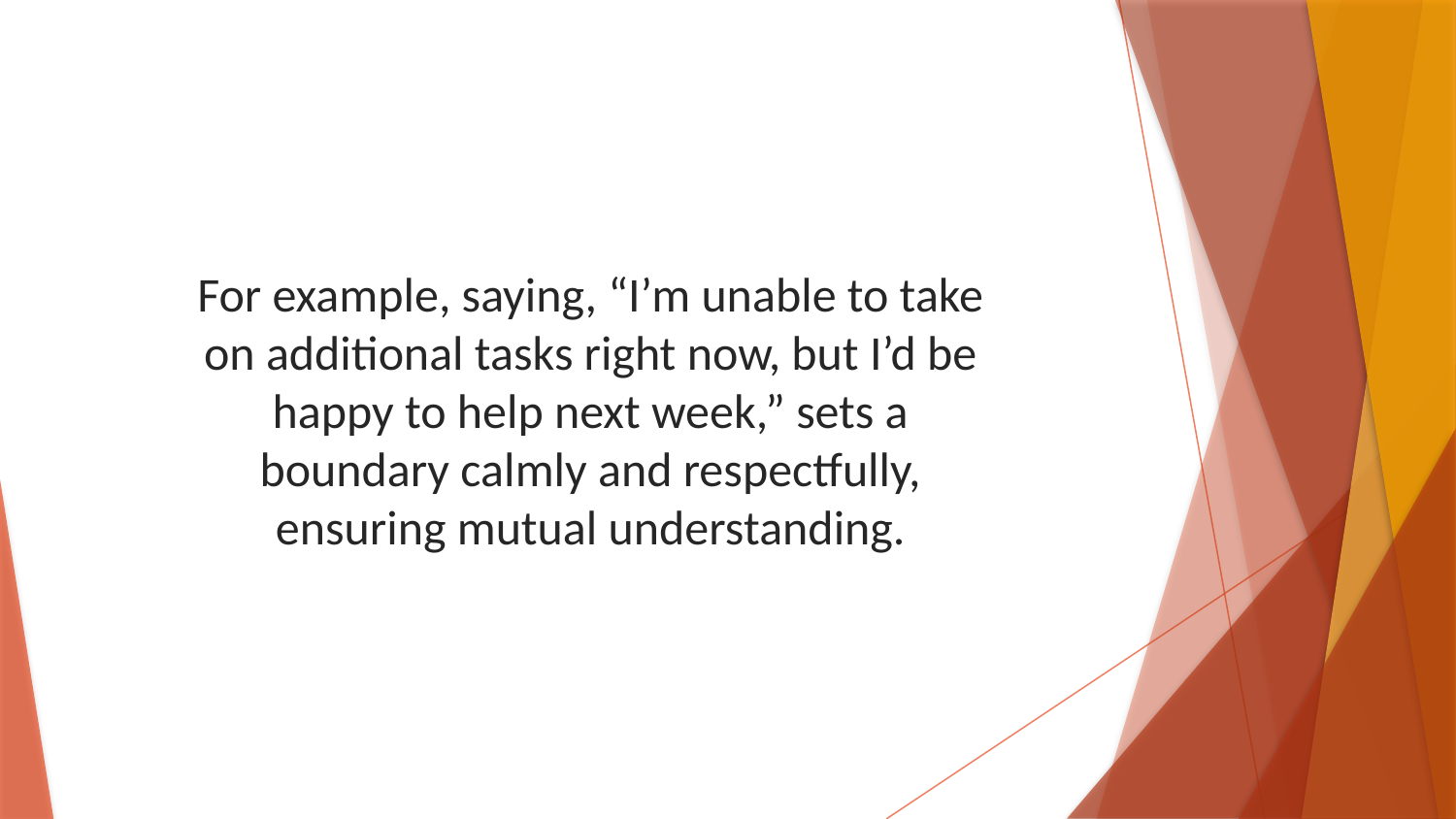

For example, saying, “I’m unable to take on additional tasks right now, but I’d be happy to help next week,” sets a boundary calmly and respectfully, ensuring mutual understanding.